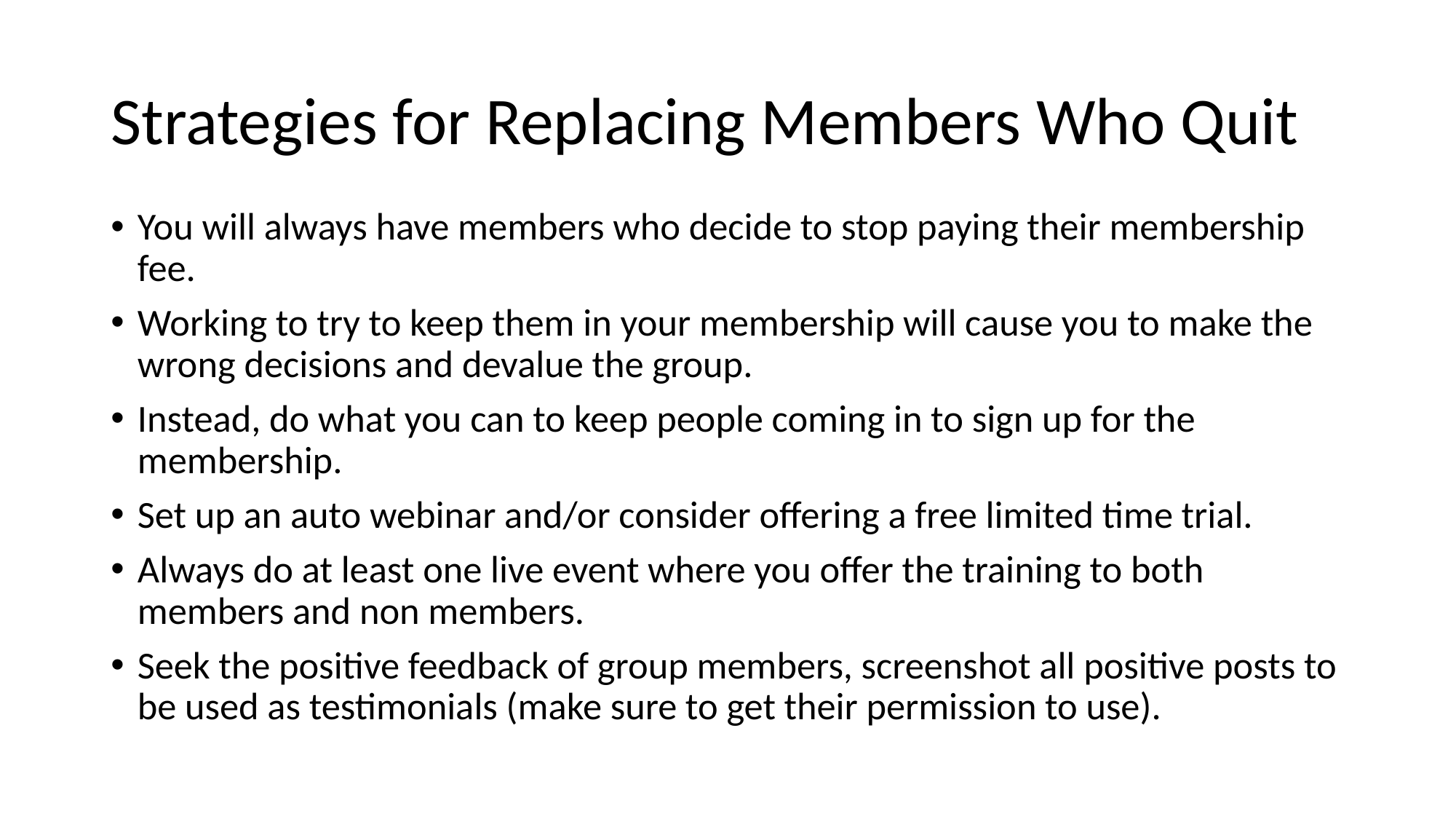

# Strategies for Replacing Members Who Quit
You will always have members who decide to stop paying their membership fee.
Working to try to keep them in your membership will cause you to make the wrong decisions and devalue the group.
Instead, do what you can to keep people coming in to sign up for the membership.
Set up an auto webinar and/or consider offering a free limited time trial.
Always do at least one live event where you offer the training to both members and non members.
Seek the positive feedback of group members, screenshot all positive posts to be used as testimonials (make sure to get their permission to use).